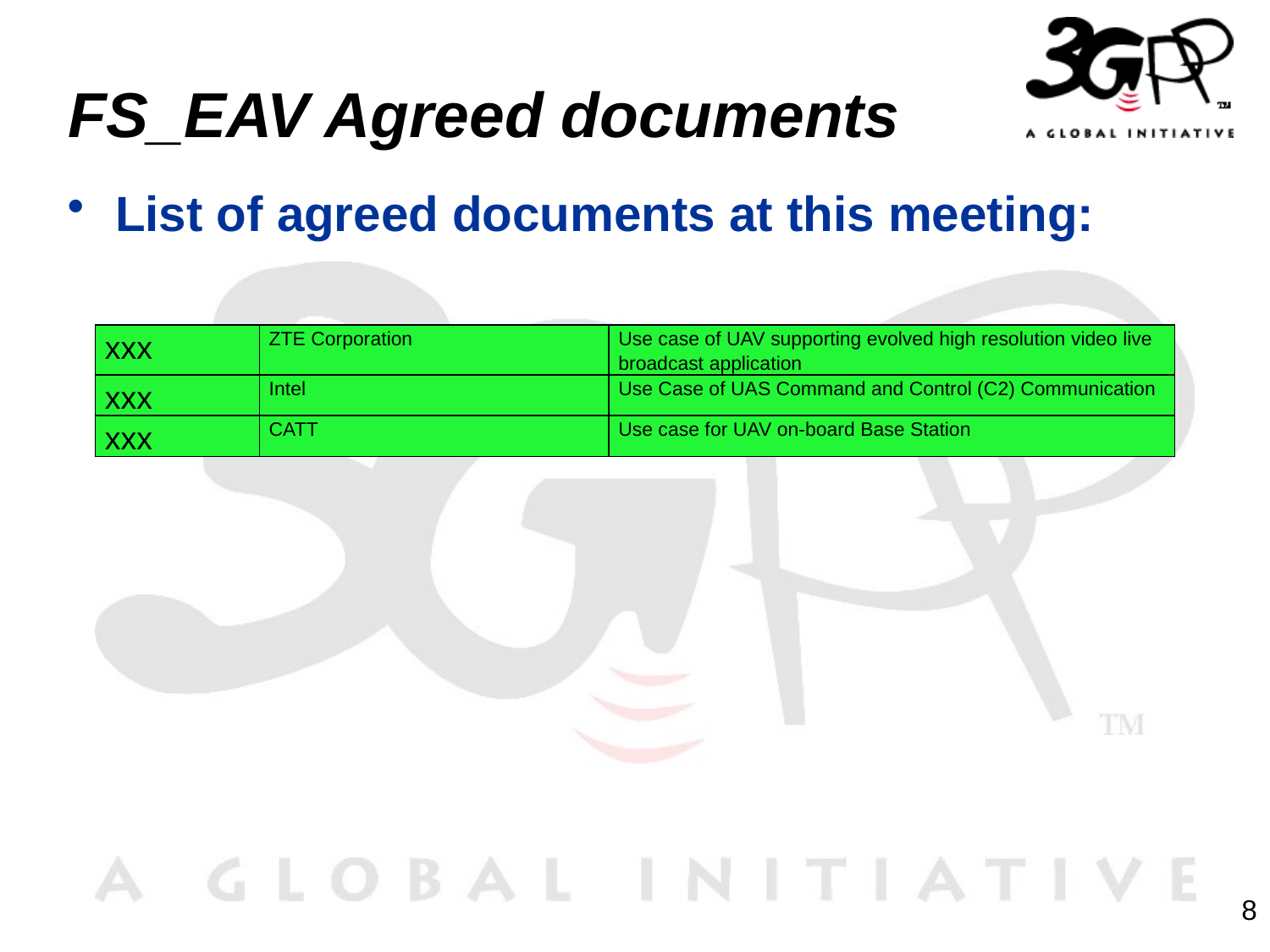

# FS_EAV Agreed documents
List of agreed documents at this meeting:

| xxx | ZTE Corporation | Use case of UAV supporting evolved high resolution video live broadcast application |
| --- | --- | --- |
| xxx | Intel | Use Case of UAS Command and Control (C2) Communication |
| xxx | CATT | Use case for UAV on-board Base Station |
8